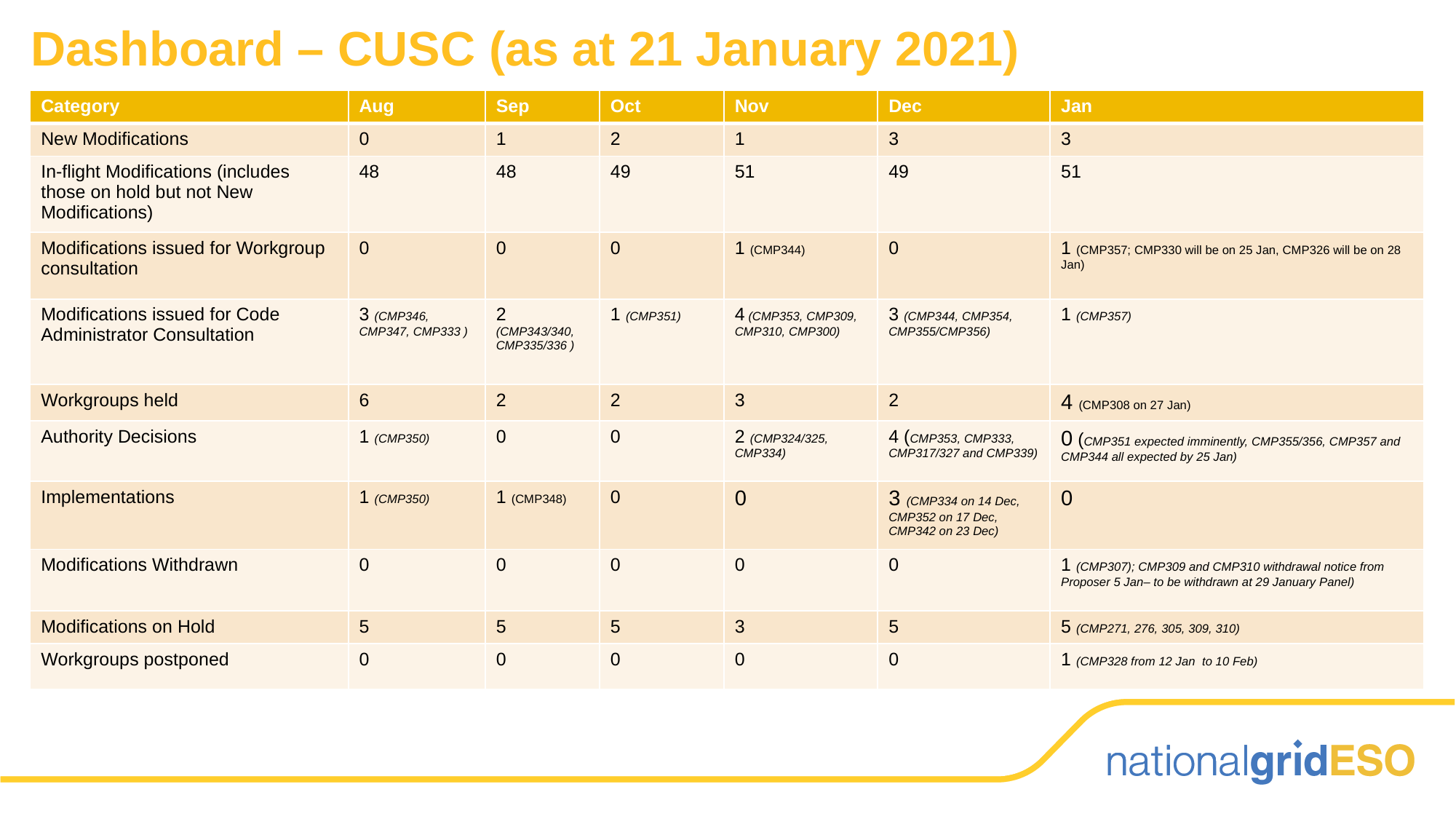

Dashboard – CUSC (as at 21 January 2021)
| Category | Aug | Sep | Oct | Nov | Dec | Jan |
| --- | --- | --- | --- | --- | --- | --- |
| New Modifications | 0 | 1 | 2 | 1 | 3 | 3 |
| In-flight Modifications (includes those on hold but not New Modifications) | 48 | 48 | 49 | 51 | 49 | 51 |
| Modifications issued for Workgroup consultation | 0 | 0 | 0 | 1 (CMP344) | 0 | 1 (CMP357; CMP330 will be on 25 Jan, CMP326 will be on 28 Jan) |
| Modifications issued for Code Administrator Consultation | 3 (CMP346, CMP347, CMP333 ) | 2 (CMP343/340, CMP335/336 ) | 1 (CMP351) | 4 (CMP353, CMP309, CMP310, CMP300) | 3 (CMP344, CMP354, CMP355/CMP356) | 1 (CMP357) |
| Workgroups held | 6 | 2 | 2 | 3 | 2 | 4 (CMP308 on 27 Jan) |
| Authority Decisions | 1 (CMP350) | 0 | 0 | 2 (CMP324/325, CMP334) | 4 (CMP353, CMP333, CMP317/327 and CMP339) | 0 (CMP351 expected imminently, CMP355/356, CMP357 and CMP344 all expected by 25 Jan) |
| Implementations | 1 (CMP350) | 1 (CMP348) | 0 | 0 | 3 (CMP334 on 14 Dec, CMP352 on 17 Dec, CMP342 on 23 Dec) | 0 |
| Modifications Withdrawn | 0 | 0 | 0 | 0 | 0 | 1 (CMP307); CMP309 and CMP310 withdrawal notice from Proposer 5 Jan– to be withdrawn at 29 January Panel) |
| Modifications on Hold | 5 | 5 | 5 | 3 | 5 | 5 (CMP271, 276, 305, 309, 310) |
| Workgroups postponed | 0 | 0 | 0 | 0 | 0 | 1 (CMP328 from 12 Jan to 10 Feb) |